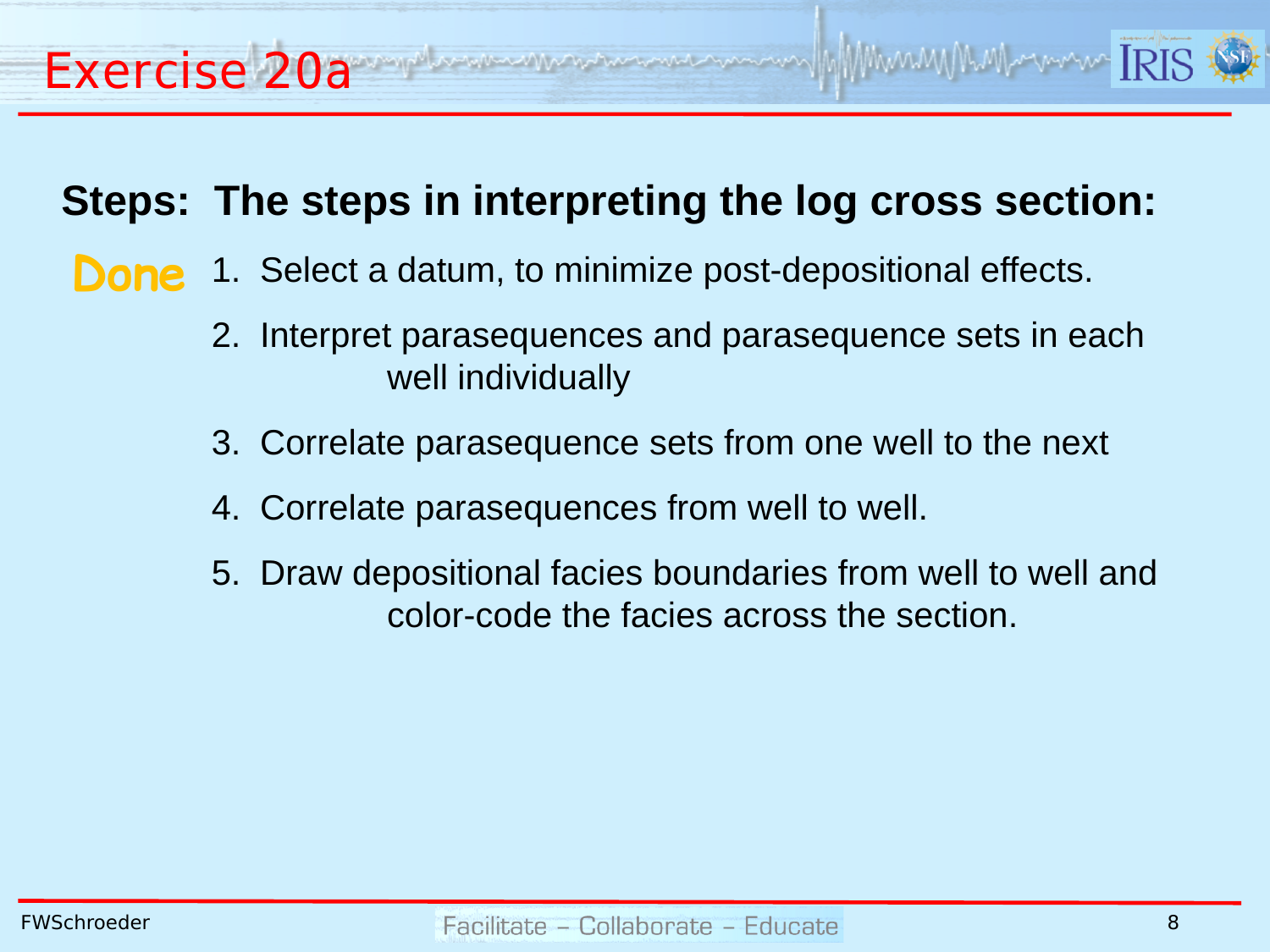

# Exercise 20a
Steps:  The steps in interpreting the log cross section:
1.	Select a datum, to minimize post-depositional effects.
2.	Interpret parasequences and parasequence sets in each 	well individually
3.	Correlate parasequence sets from one well to the next
4.	Correlate parasequences from well to well.
5.	Draw depositional facies boundaries from well to well and 	color-code the facies across the section.

Done